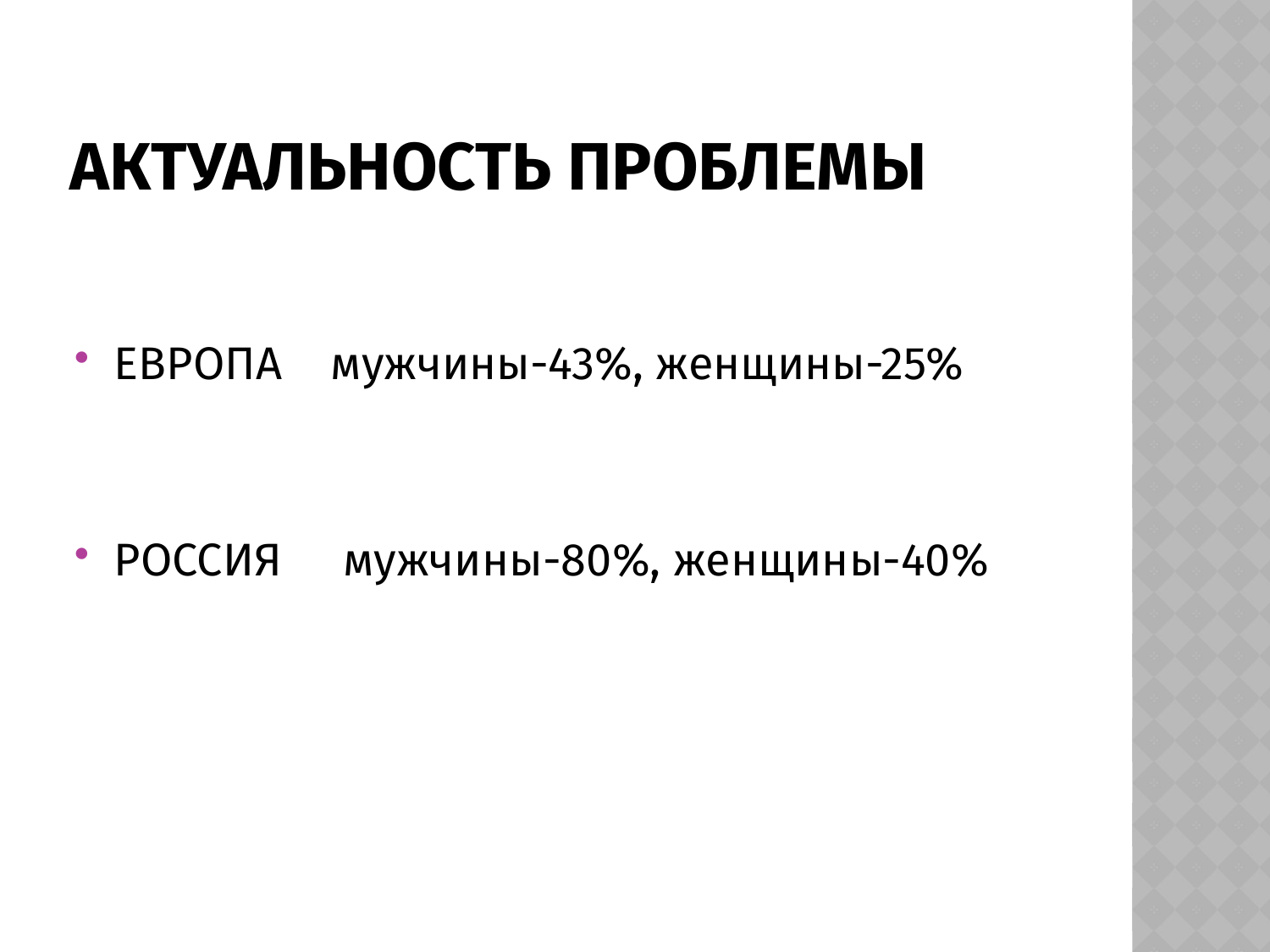

# Актуальность проблемы
ЕВРОПА    мужчины-43%, женщины-25%

РОССИЯ     мужчины-80%, женщины-40%